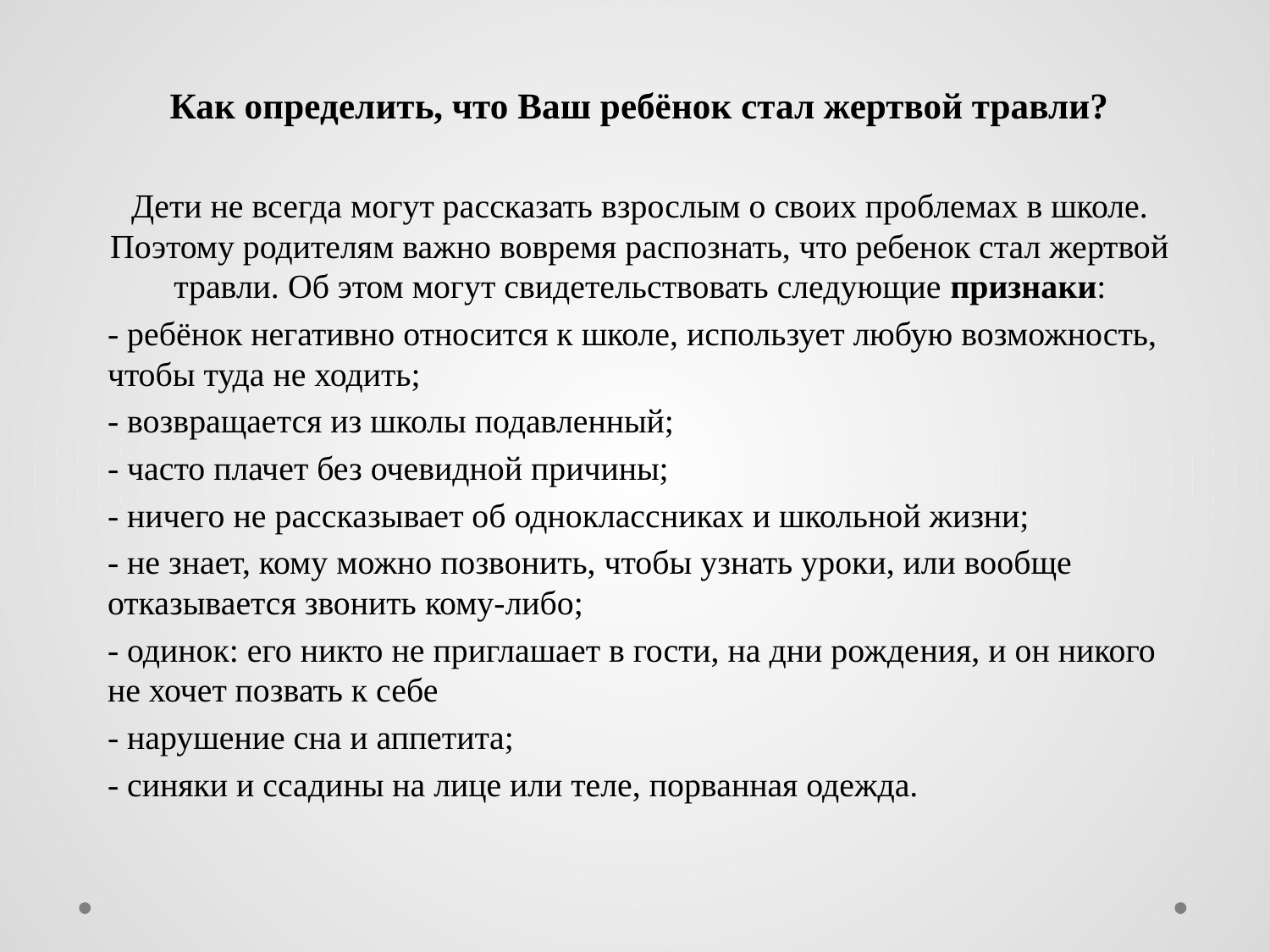

Как определить, что Ваш ребёнок стал жертвой травли?

Дети не всегда могут рассказать взрослым о своих проблемах в школе. Поэтому родителям важно вовремя распознать, что ребенок стал жертвой травли. Об этом могут свидетельствовать следующие признаки:
- ребёнок негативно относится к школе, использует любую возможность, чтобы туда не ходить;
- возвращается из школы подавленный;
- часто плачет без очевидной причины;
- ничего не рассказывает об одноклассниках и школьной жизни;
- не знает, кому можно позвонить, чтобы узнать уроки, или вообще отказывается звонить кому-либо;
- одинок: его никто не приглашает в гости, на дни рожде­ния, и он никого не хочет позвать к себе
- нарушение сна и аппетита;
- синяки и ссадины на лице или теле, порванная одежда.